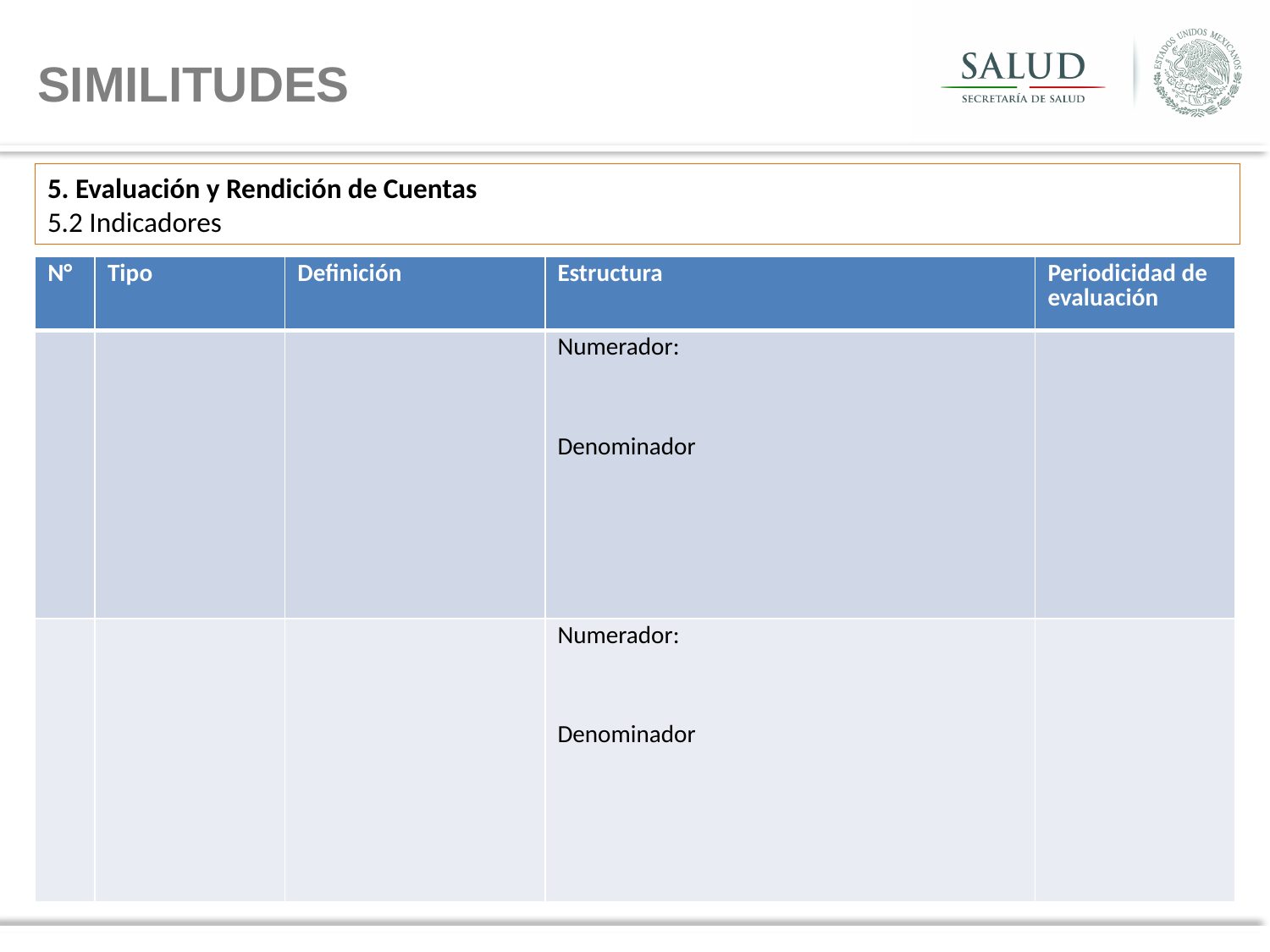

SIMILITUDES
5. Evaluación y Rendición de Cuentas
5.2 Indicadores
| N° | Tipo | Definición | Estructura | Periodicidad de evaluación |
| --- | --- | --- | --- | --- |
|  |  |  | Numerador: Denominador |  |
|  |  |  | Numerador: Denominador |  |